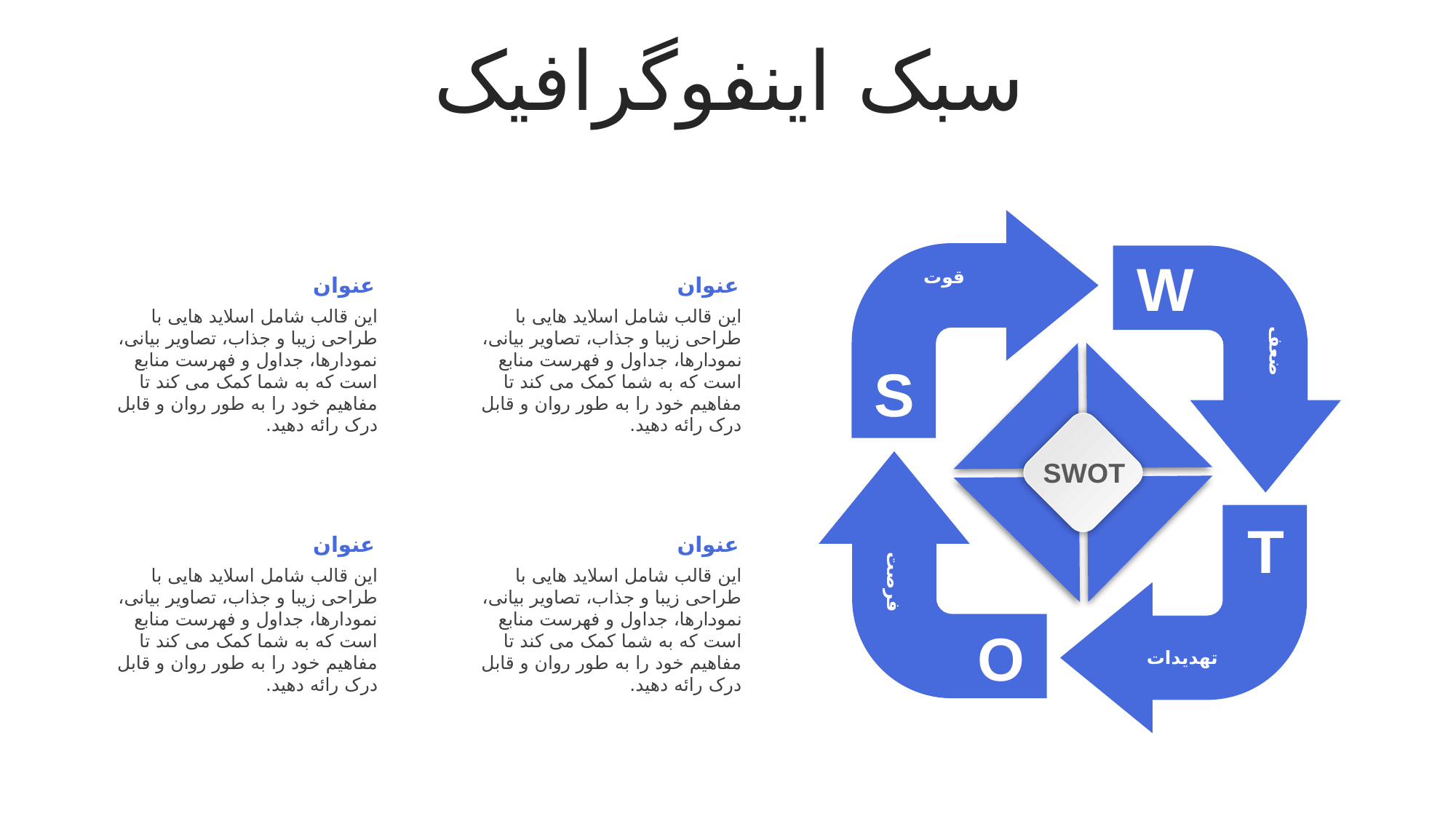

سبک اینفوگرافیک

W
عنوان
این قالب شامل اسلاید هایی با طراحی زیبا و جذاب، تصاویر بیانی، نمودارها، جداول و فهرست منابع است که به شما کمک می کند تا مفاهیم خود را به طور روان و قابل درک رائه دهید.
عنوان
این قالب شامل اسلاید هایی با طراحی زیبا و جذاب، تصاویر بیانی، نمودارها، جداول و فهرست منابع است که به شما کمک می کند تا مفاهیم خود را به طور روان و قابل درک رائه دهید.
قوت

S
ضعف

SWOT
T
عنوان
این قالب شامل اسلاید هایی با طراحی زیبا و جذاب، تصاویر بیانی، نمودارها، جداول و فهرست منابع است که به شما کمک می کند تا مفاهیم خود را به طور روان و قابل درک رائه دهید.
عنوان
این قالب شامل اسلاید هایی با طراحی زیبا و جذاب، تصاویر بیانی، نمودارها، جداول و فهرست منابع است که به شما کمک می کند تا مفاهیم خود را به طور روان و قابل درک رائه دهید.
فرصت
O
تهدیدات